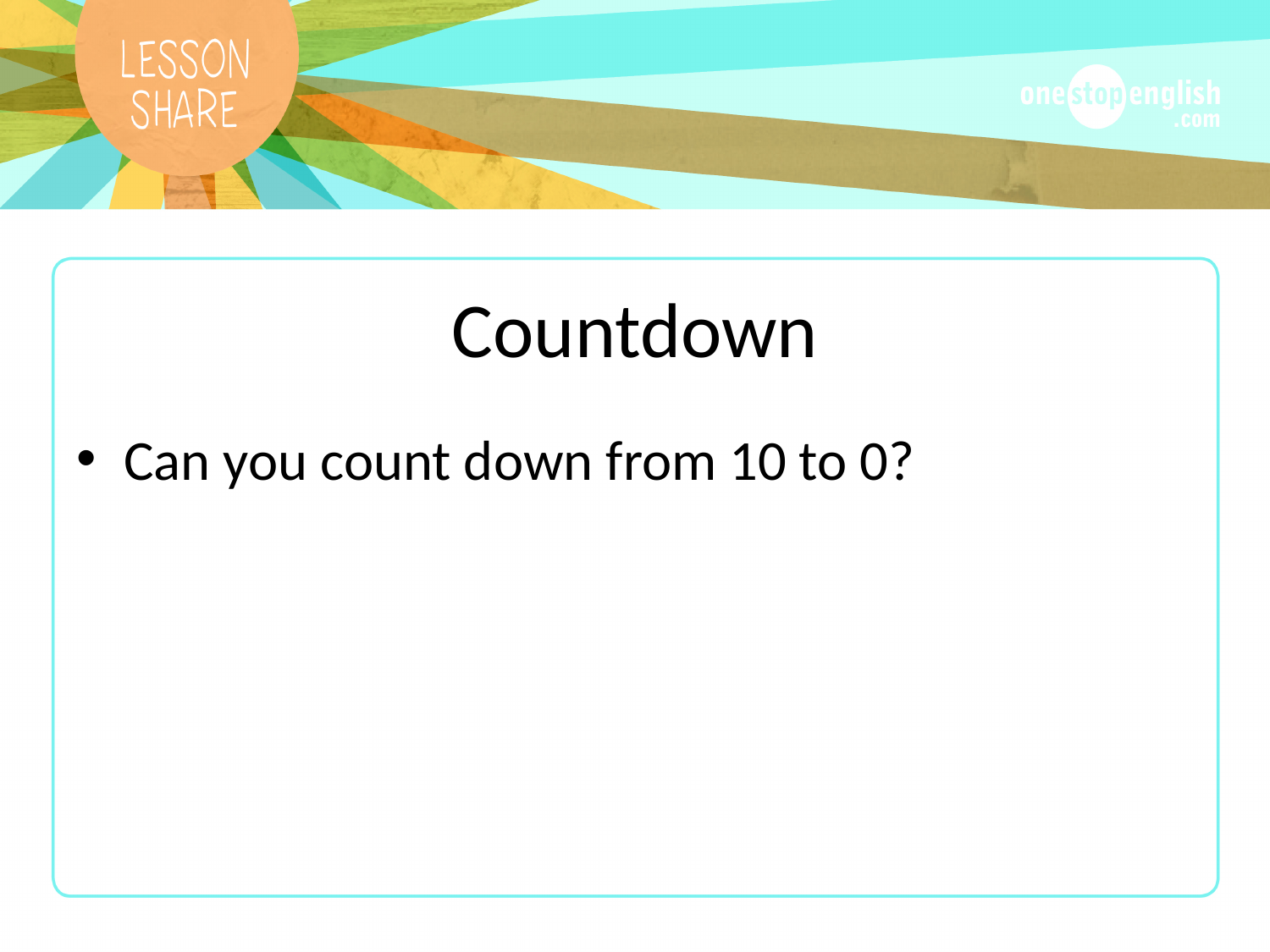

# Countdown
Can you count down from 10 to 0?